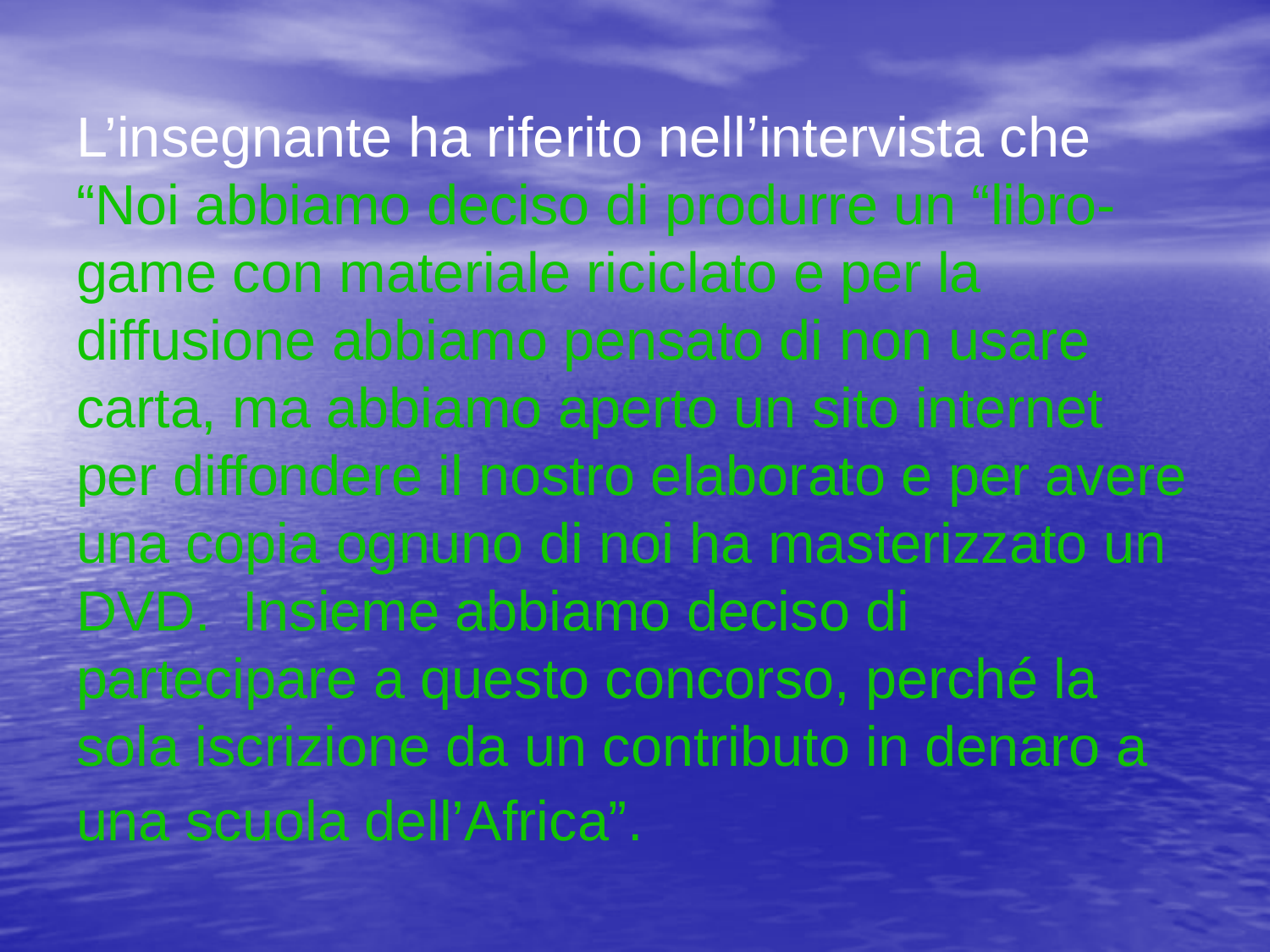

L’insegnante ha riferito nell’intervista che “Noi abbiamo deciso di produrre un “libro- game con materiale riciclato e per la diffusione abbiamo pensato di non usare carta, ma abbiamo aperto un sito internet per diffondere il nostro elaborato e per avere una copia ognuno di noi ha masterizzato un DVD.  Insieme abbiamo deciso di partecipare a questo concorso, perché la sola iscrizione da un contributo in denaro a una scuola dell’Africa”.